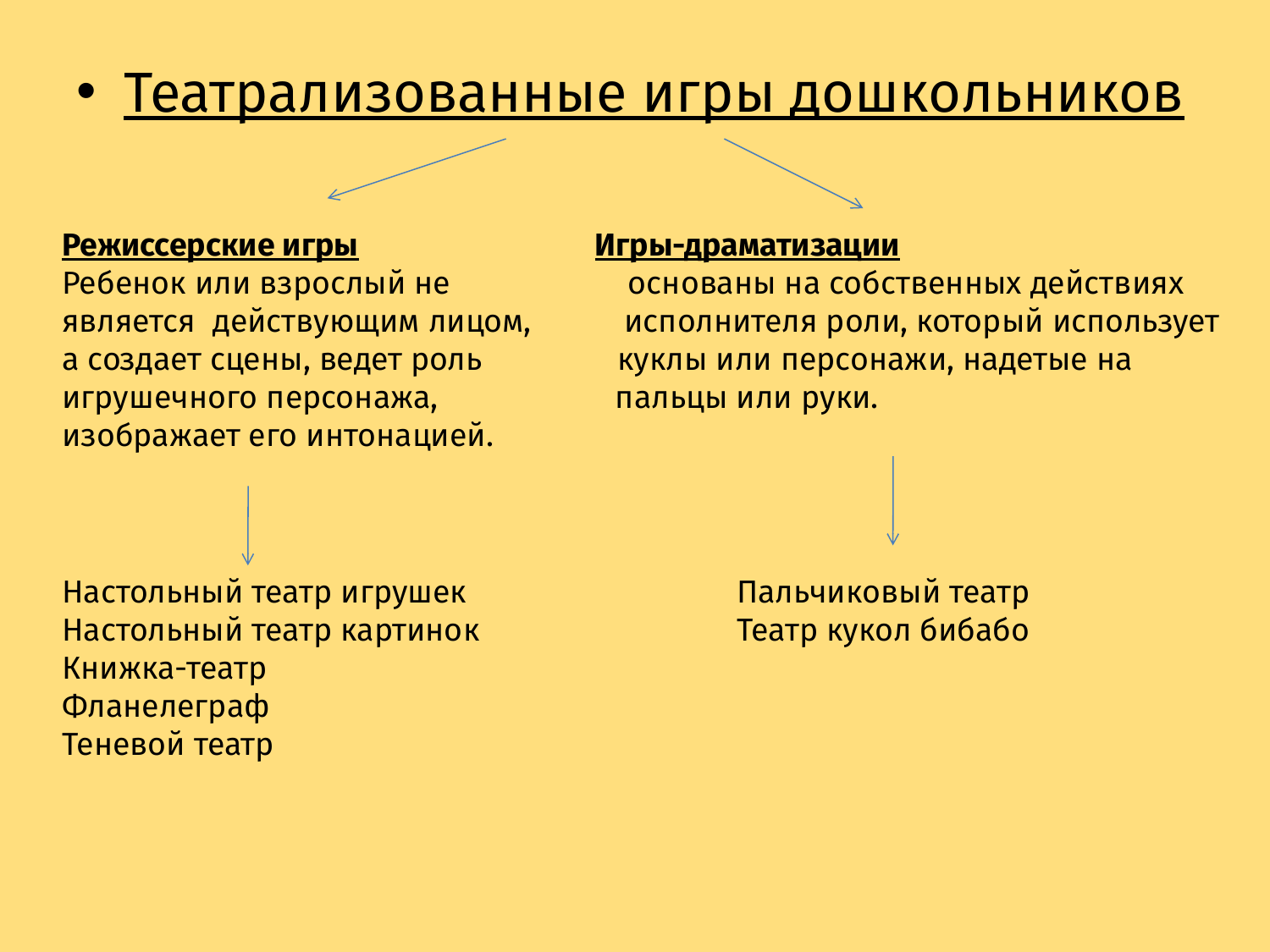

#
Театрализованные игры дошкольников
Режиссерские игры                               Игры-драматизации
Ребенок или взрослый не                     основаны на собственных действиях
является  действующим лицом,           исполнителя роли, который использует
а создает сцены, ведет роль                куклы или персонажи, надетые на
игрушечного персонажа,                     пальцы или руки.
изображает его интонацией.

Настольный театр игрушек
Настольный театр картинок
Книжка-театр
Фланелеграф
Теневой театр
Пальчиковый театр
Театр кукол бибабо